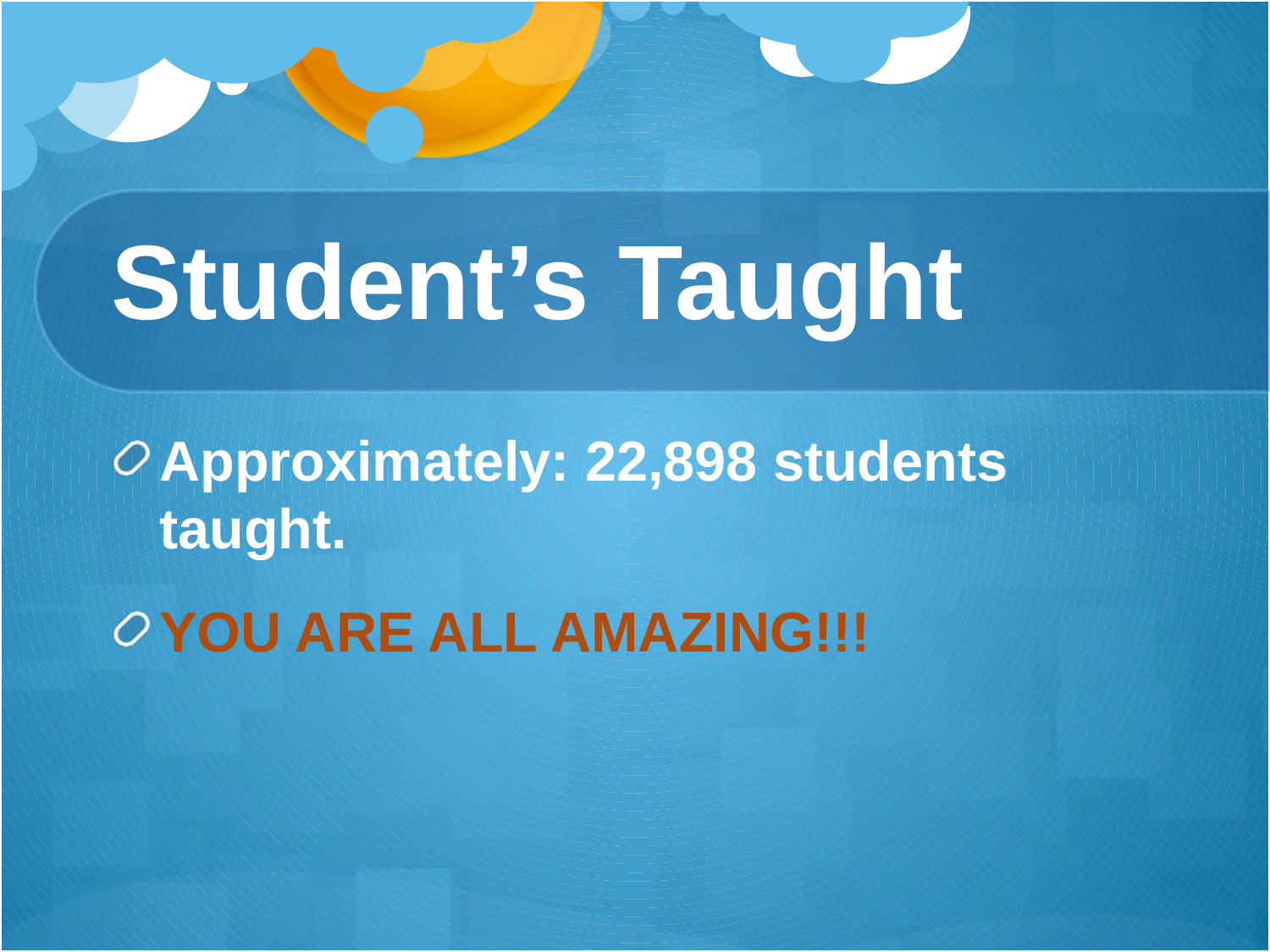

# Student’s Taught
Approximately: 22,898 students taught.
YOU ARE ALL AMAZING!!!